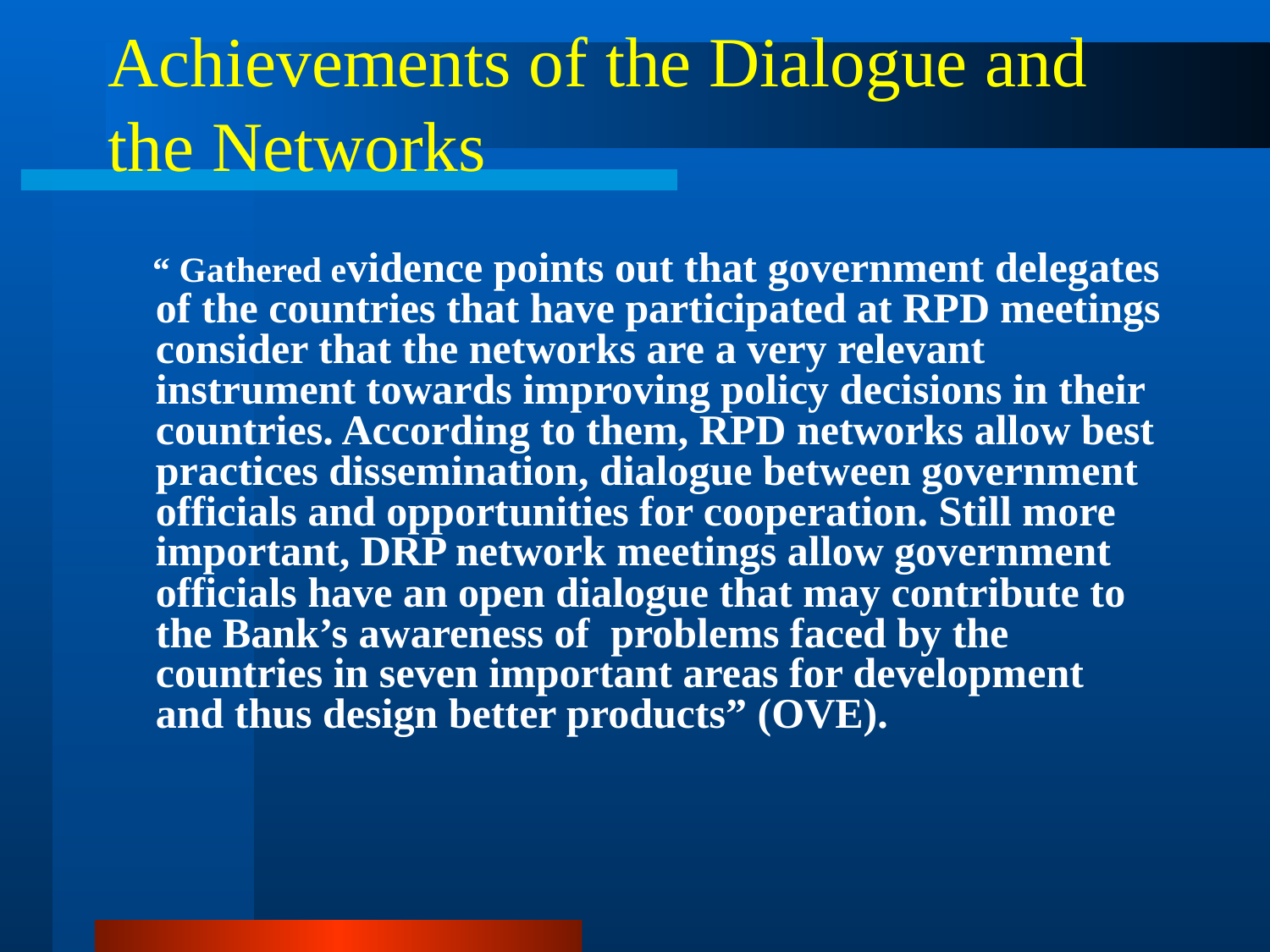

# Achievements of the Dialogue and the Networks
     “ Gathered evidence points out that government delegates of the countries that have participated at RPD meetings consider that the networks are a very relevant instrument towards improving policy decisions in their countries. According to them, RPD networks allow best practices dissemination, dialogue between government officials and opportunities for cooperation. Still more important, DRP network meetings allow government officials have an open dialogue that may contribute to the Bank’s awareness of  problems faced by the countries in seven important areas for development and thus design better products” (OVE).